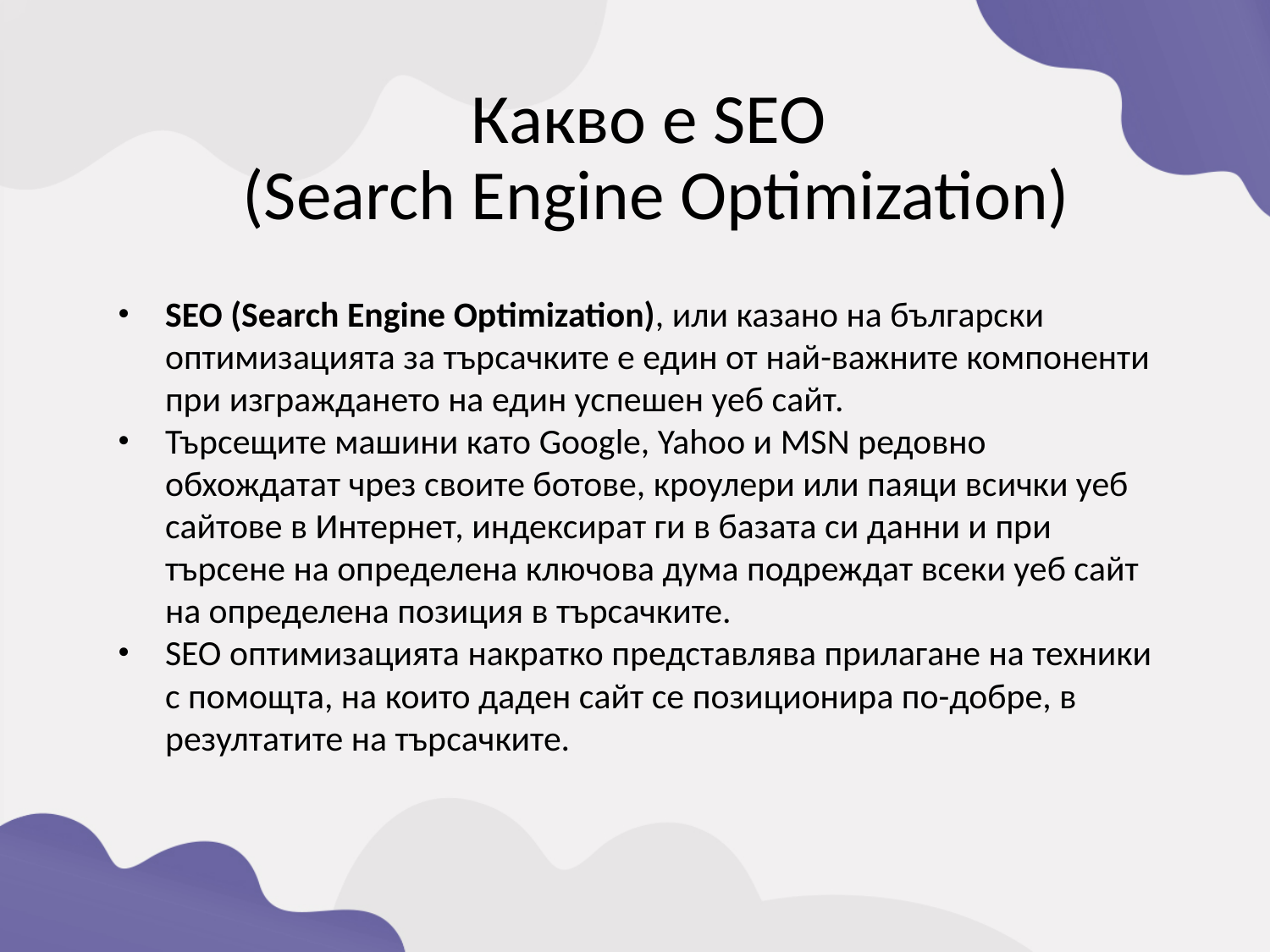

Какво е SEO
(Search Engine Optimization)
SEO (Search Engine Optimization), или казано на български оптимизацията за търсачките е един от най-важните компоненти при изграждането на един успешен уеб сайт.
Търсещите машини като Google, Yahoo и MSN редовно обхождатат чрез своите ботове, кроулери или паяци всички уеб сайтове в Интернет, индексират ги в базата си данни и при търсене на определена ключова дума подреждат всеки уеб сайт на определена позиция в търсачките.
SEO оптимизацията накратко представлява прилагане на техники с помощта, на които даден сайт се позиционира по-добре, в резултатите на търсачките.